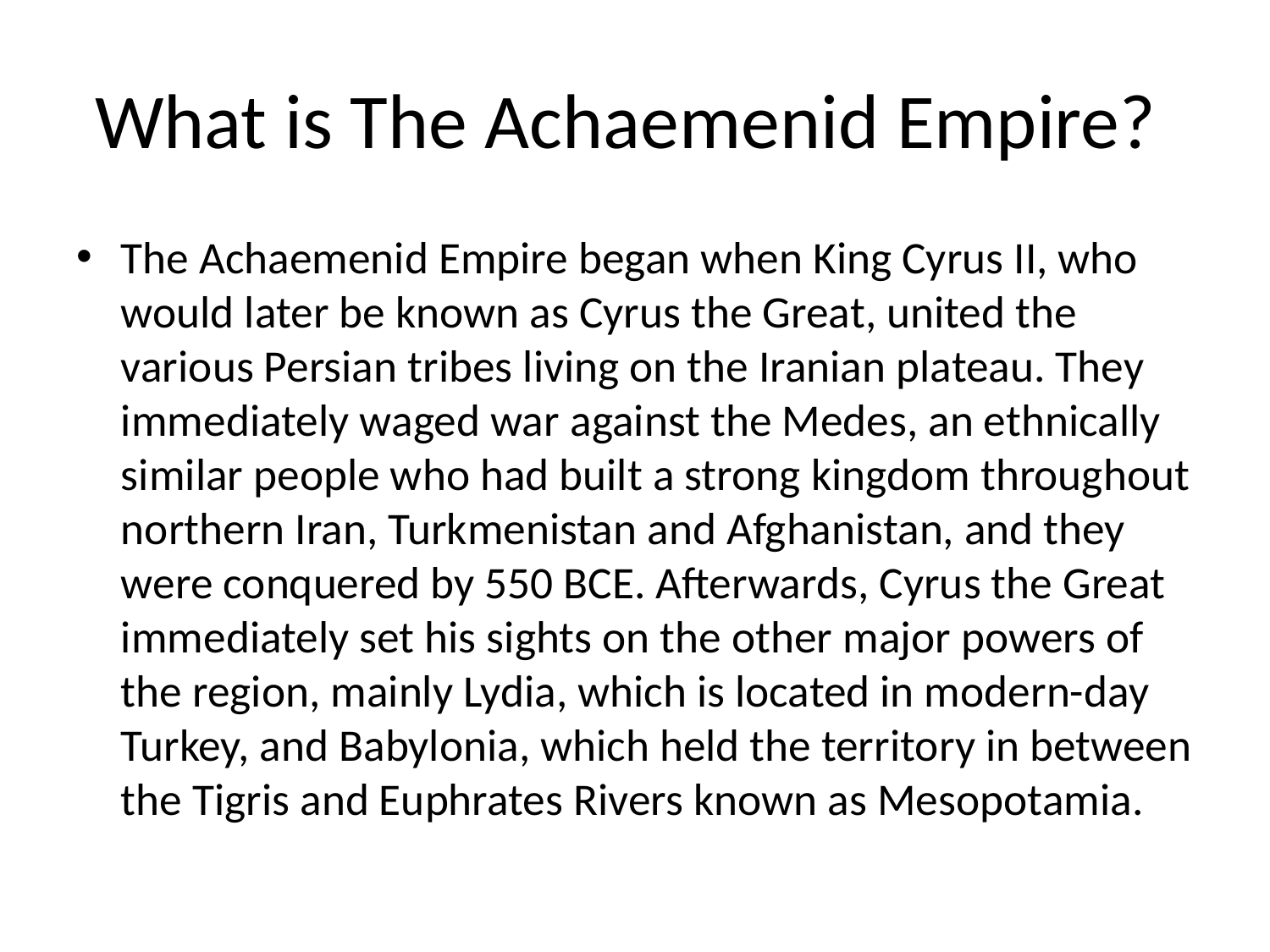

# What is The Achaemenid Empire?
The Achaemenid Empire began when King Cyrus II, who would later be known as Cyrus the Great, united the various Persian tribes living on the Iranian plateau. They immediately waged war against the Medes, an ethnically similar people who had built a strong kingdom throughout northern Iran, Turkmenistan and Afghanistan, and they were conquered by 550 BCE. Afterwards, Cyrus the Great immediately set his sights on the other major powers of the region, mainly Lydia, which is located in modern-day Turkey, and Babylonia, which held the territory in between the Tigris and Euphrates Rivers known as Mesopotamia.